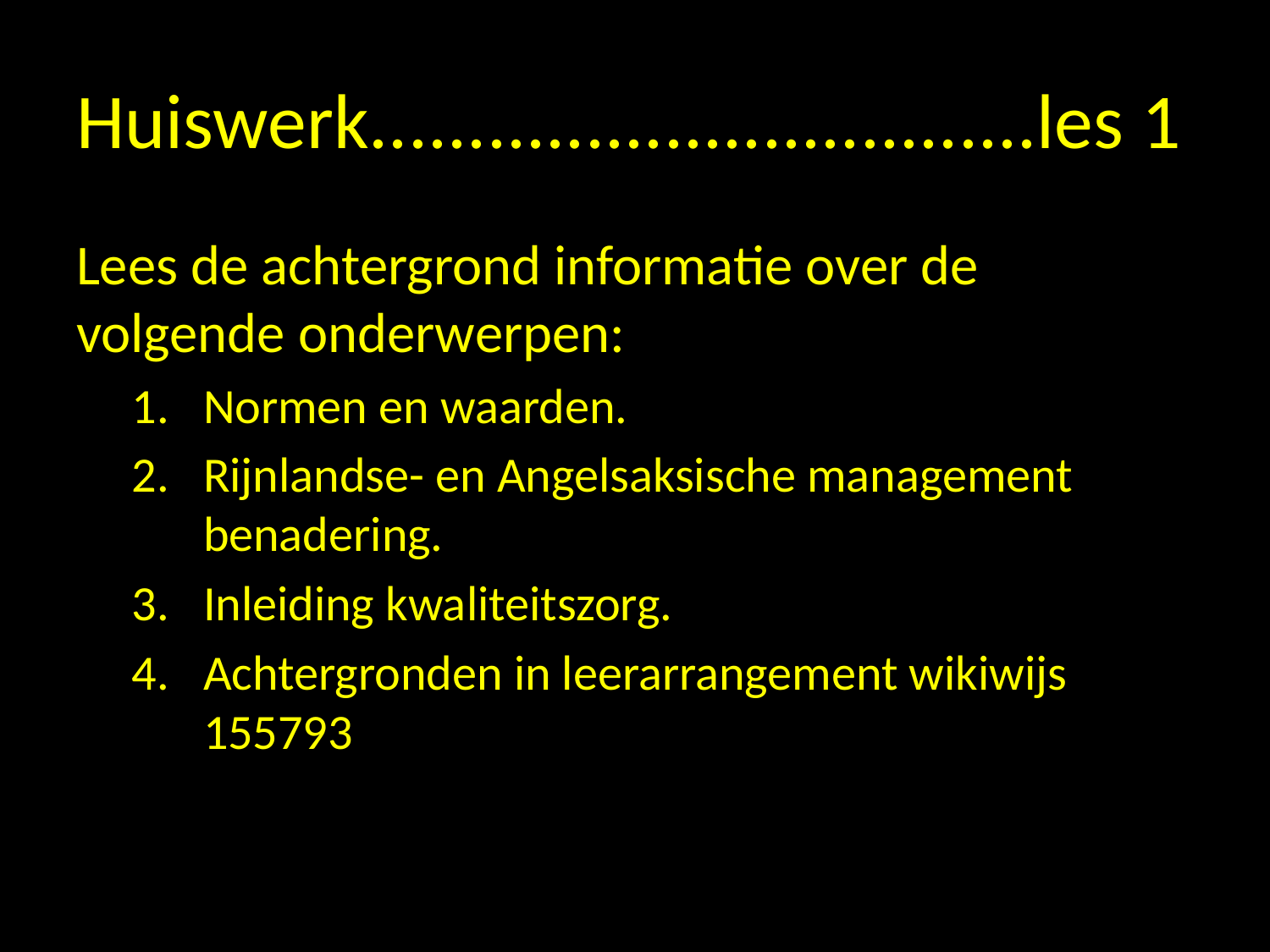

# Huiswerk..................................les 1
Lees de achtergrond informatie over de volgende onderwerpen:
Normen en waarden.
Rijnlandse- en Angelsaksische management benadering.
Inleiding kwaliteitszorg.
Achtergronden in leerarrangement wikiwijs 155793